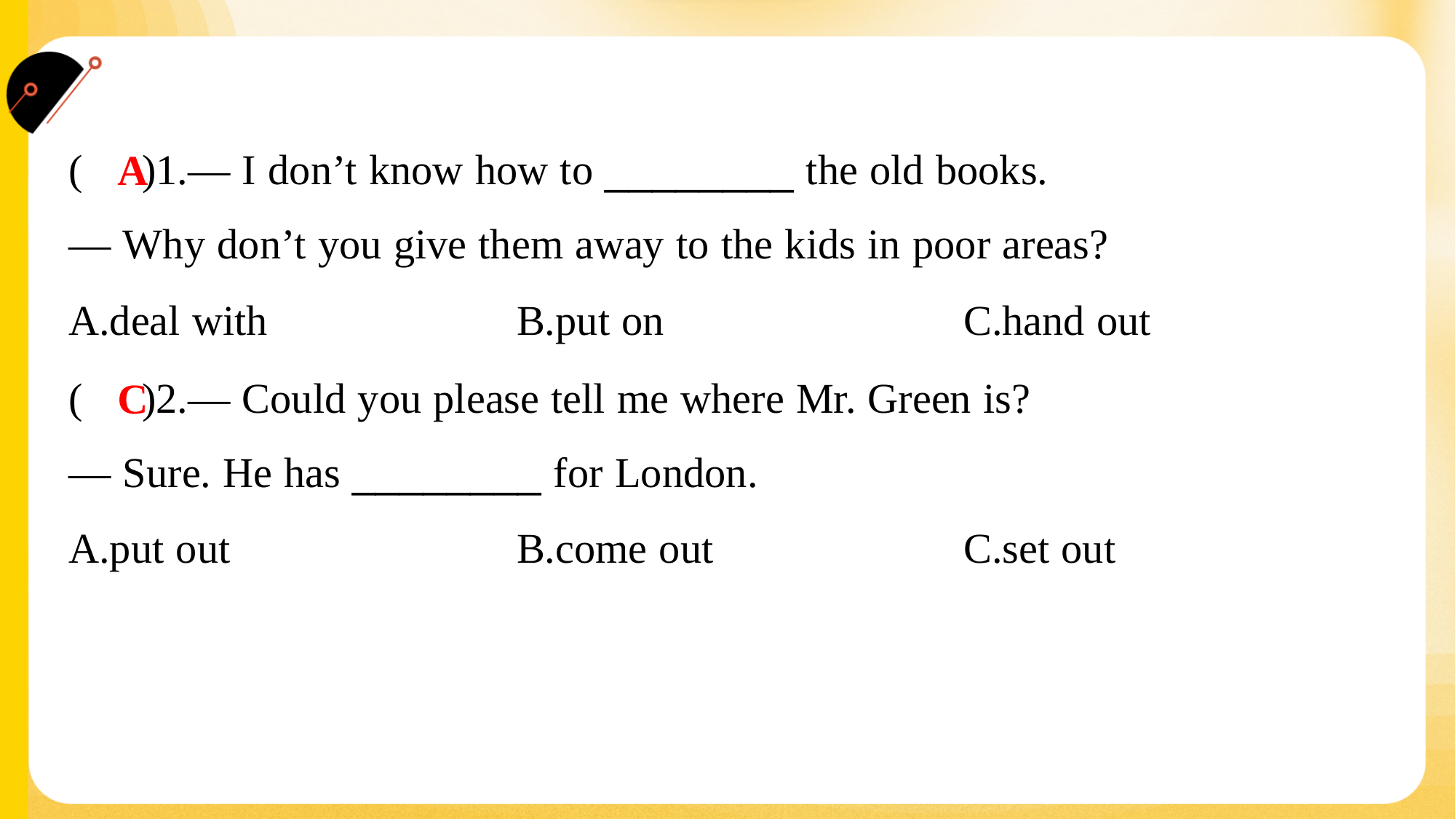

(     )1.— I don’t know how to ________ the old books.
— Why don’t you give them away to the kids in poor areas?
A
A.deal with	B.put on	C.hand out
(     )2.— Could you please tell me where Mr. Green is?
— Sure. He has ________ for London.
C
A.put out	B.come out	C.set out